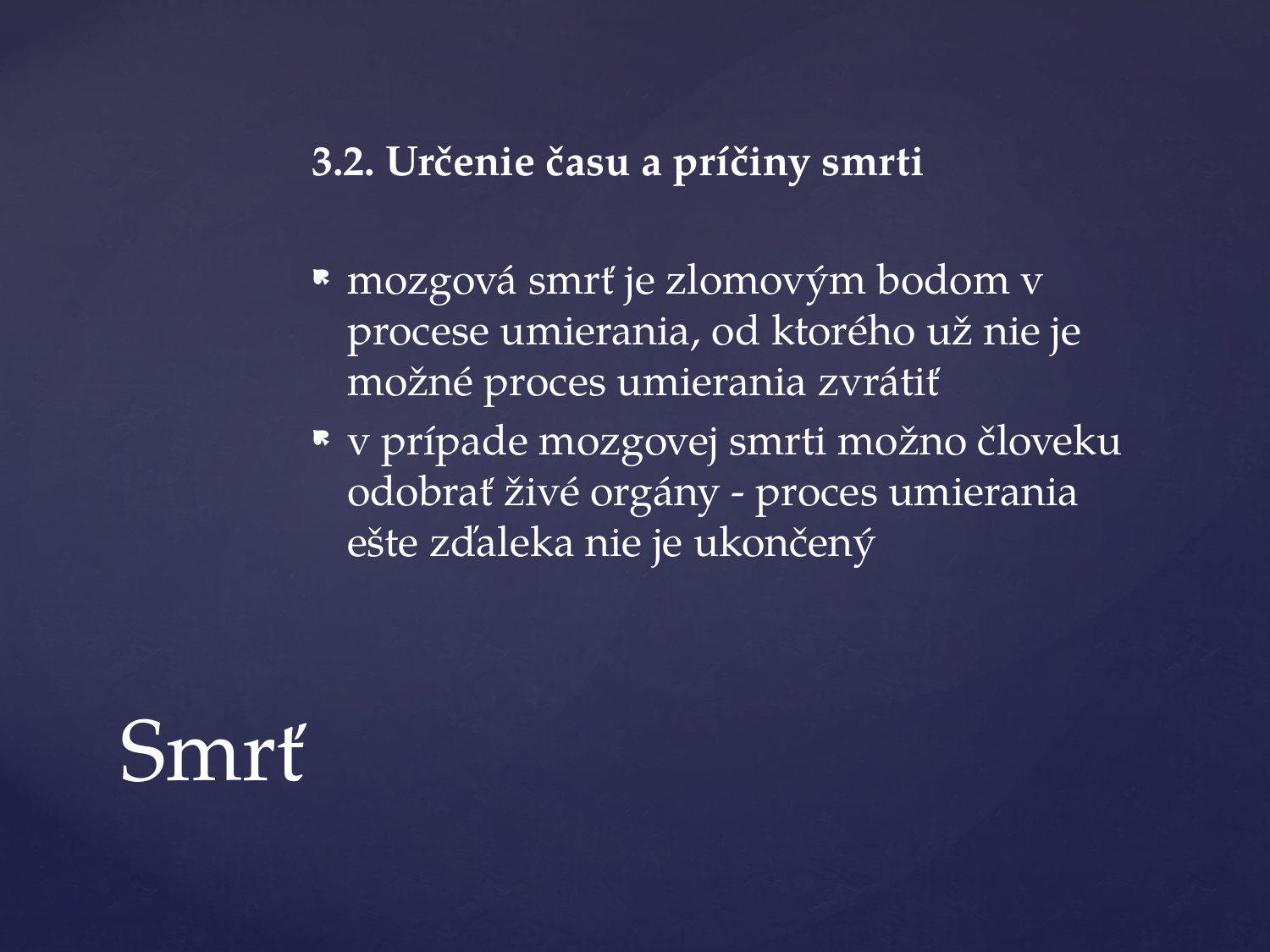

3.2. Určenie času a príčiny smrti

mozgová smrť je zlomovým bodom v procese umierania, od ktorého už nie je možné proces umierania zvrátiť
v prípade mozgovej smrti možno človeku odobrať živé orgány - proces umierania ešte zďaleka nie je ukončený
# Smrť